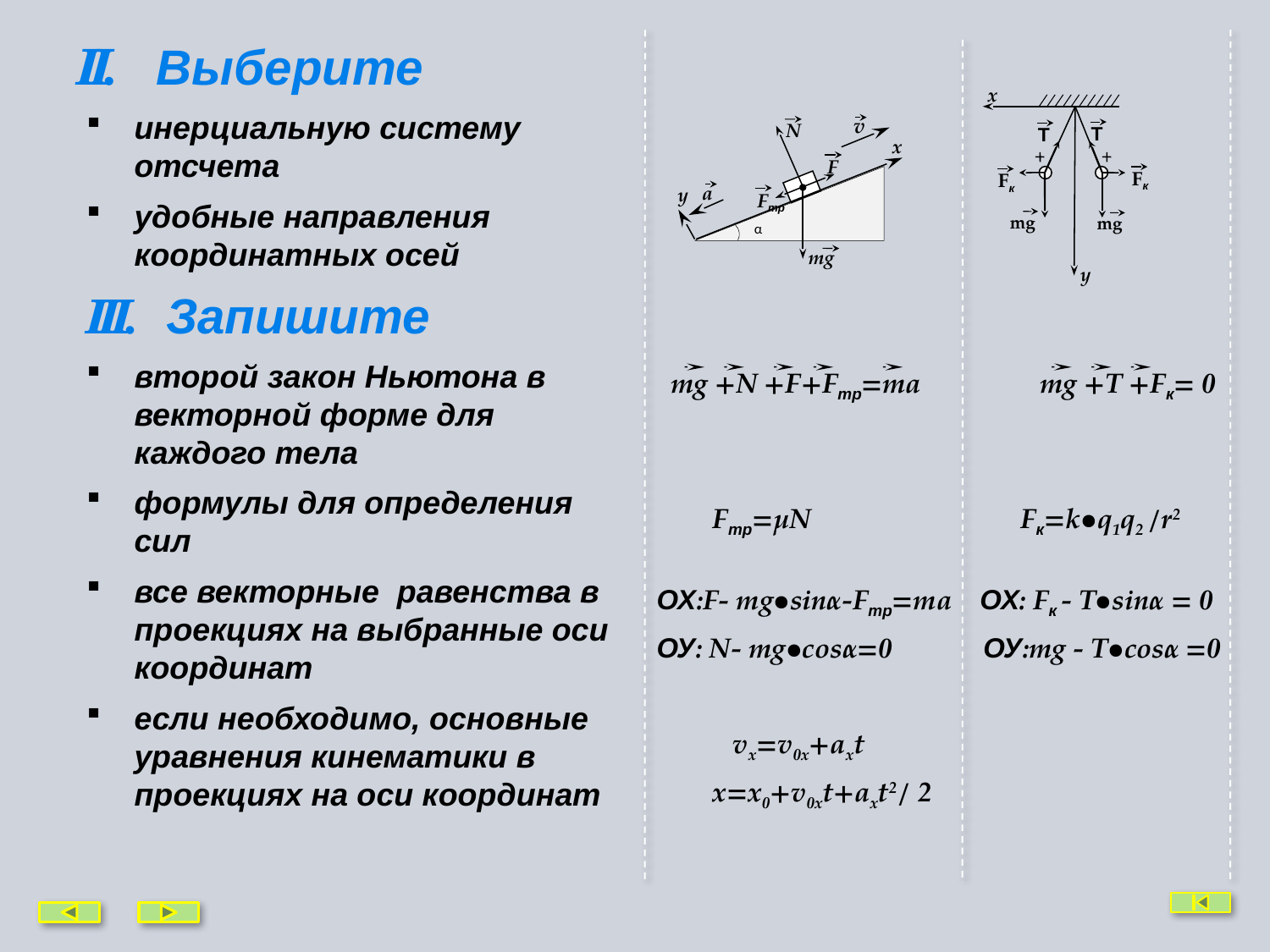

Выберите
инерциальную систему отсчета
удобные направления координатных осей
Запишите
второй закон Ньютона в векторной форме для каждого тела
формулы для определения сил
все векторные  равенства в проекциях на выбранные оси координат
если необходимо, основные уравнения кинематики в проекциях на оси координат

  mg +N +F+Fтр=ma                 mg +T +Fк= 0

        Fтр=μN                              Fк=k∙q1q2 /r2

ОХ:F- mg∙sinα-Fтр=ma    ОХ: Fк - T∙sinα = 0
ОУ: N- mg∙cosα=0             ОУ:mg - T∙cosα =0

          vx=v0x+axt
        x=x0+v0xt+axt2/ 2
x

Т

Т
Fк

Fк

mg
mg
y
v
  N
F
a
Fтр
mg

α
x
y